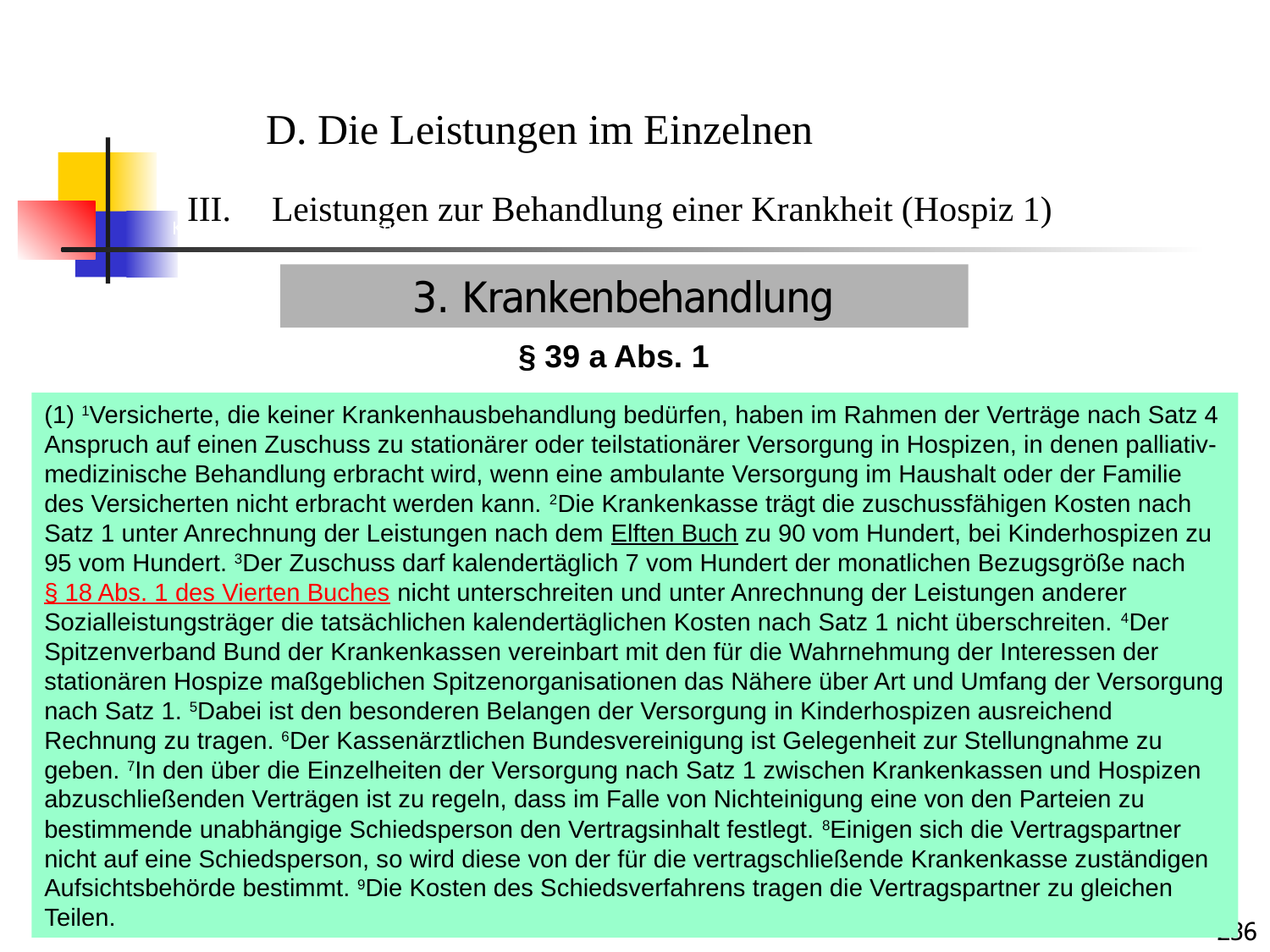

Krankenbehandlung 1 (Hospiz)
D. Die Leistungen im Einzelnen

Leistungen zur Behandlung einer Krankheit (Hospiz 1)
3. Krankenbehandlung
§ 39 a Abs. 1
(1) 1Versicherte, die keiner Krankenhausbehandlung bedürfen, haben im Rahmen der Verträge nach Satz 4 Anspruch auf einen Zuschuss zu stationärer oder teilstationärer Versorgung in Hospizen, in denen palliativ-medizinische Behandlung erbracht wird, wenn eine ambulante Versorgung im Haushalt oder der Familie des Versicherten nicht erbracht werden kann. 2Die Krankenkasse trägt die zuschussfähigen Kosten nach Satz 1 unter Anrechnung der Leistungen nach dem Elften Buch zu 90 vom Hundert, bei Kinderhospizen zu 95 vom Hundert. 3Der Zuschuss darf kalendertäglich 7 vom Hundert der monatlichen Bezugsgröße nach § 18 Abs. 1 des Vierten Buches nicht unterschreiten und unter Anrechnung der Leistungen anderer Sozialleistungsträger die tatsächlichen kalendertäglichen Kosten nach Satz 1 nicht überschreiten. 4Der Spitzenverband Bund der Krankenkassen vereinbart mit den für die Wahrnehmung der Interessen der stationären Hospize maßgeblichen Spitzenorganisationen das Nähere über Art und Umfang der Versorgung nach Satz 1. 5Dabei ist den besonderen Belangen der Versorgung in Kinderhospizen ausreichend Rechnung zu tragen. 6Der Kassenärztlichen Bundesvereinigung ist Gelegenheit zur Stellungnahme zu geben. 7In den über die Einzelheiten der Versorgung nach Satz 1 zwischen Krankenkassen und Hospizen abzuschließenden Verträgen ist zu regeln, dass im Falle von Nichteinigung eine von den Parteien zu bestimmende unabhängige Schiedsperson den Vertragsinhalt festlegt. 8Einigen sich die Vertragspartner nicht auf eine Schiedsperson, so wird diese von der für die vertragschließende Krankenkasse zuständigen Aufsichtsbehörde bestimmt. 9Die Kosten des Schiedsverfahrens tragen die Vertragspartner zu gleichen Teilen.
Krankheit
Das  Leistungsrecht der gesetzlichen Kranken- und Pflegeversicherung; Sommersemester 2018
236